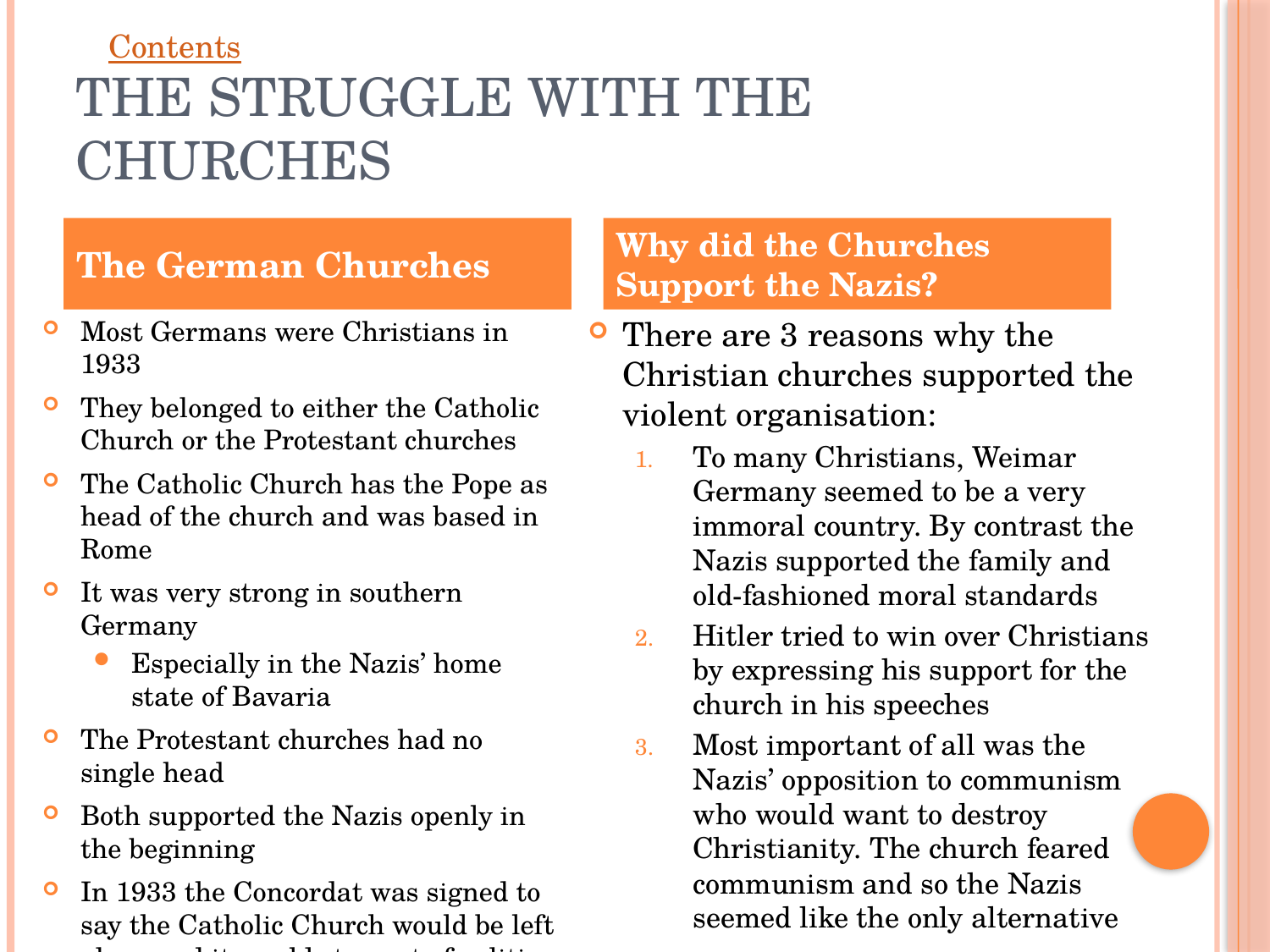

# The Struggle with the Churches
The German Churches
Why did the Churches Support the Nazis?
Most Germans were Christians in 1933
They belonged to either the Catholic Church or the Protestant churches
The Catholic Church has the Pope as head of the church and was based in Rome
It was very strong in southern Germany
Especially in the Nazis’ home state of Bavaria
The Protestant churches had no single head
Both supported the Nazis openly in the beginning
In 1933 the Concordat was signed to say the Catholic Church would be left alone and it would stay out of politics
There are 3 reasons why the Christian churches supported the violent organisation:
To many Christians, Weimar Germany seemed to be a very immoral country. By contrast the Nazis supported the family and old-fashioned moral standards
Hitler tried to win over Christians by expressing his support for the church in his speeches
Most important of all was the Nazis’ opposition to communism who would want to destroy Christianity. The church feared communism and so the Nazis seemed like the only alternative